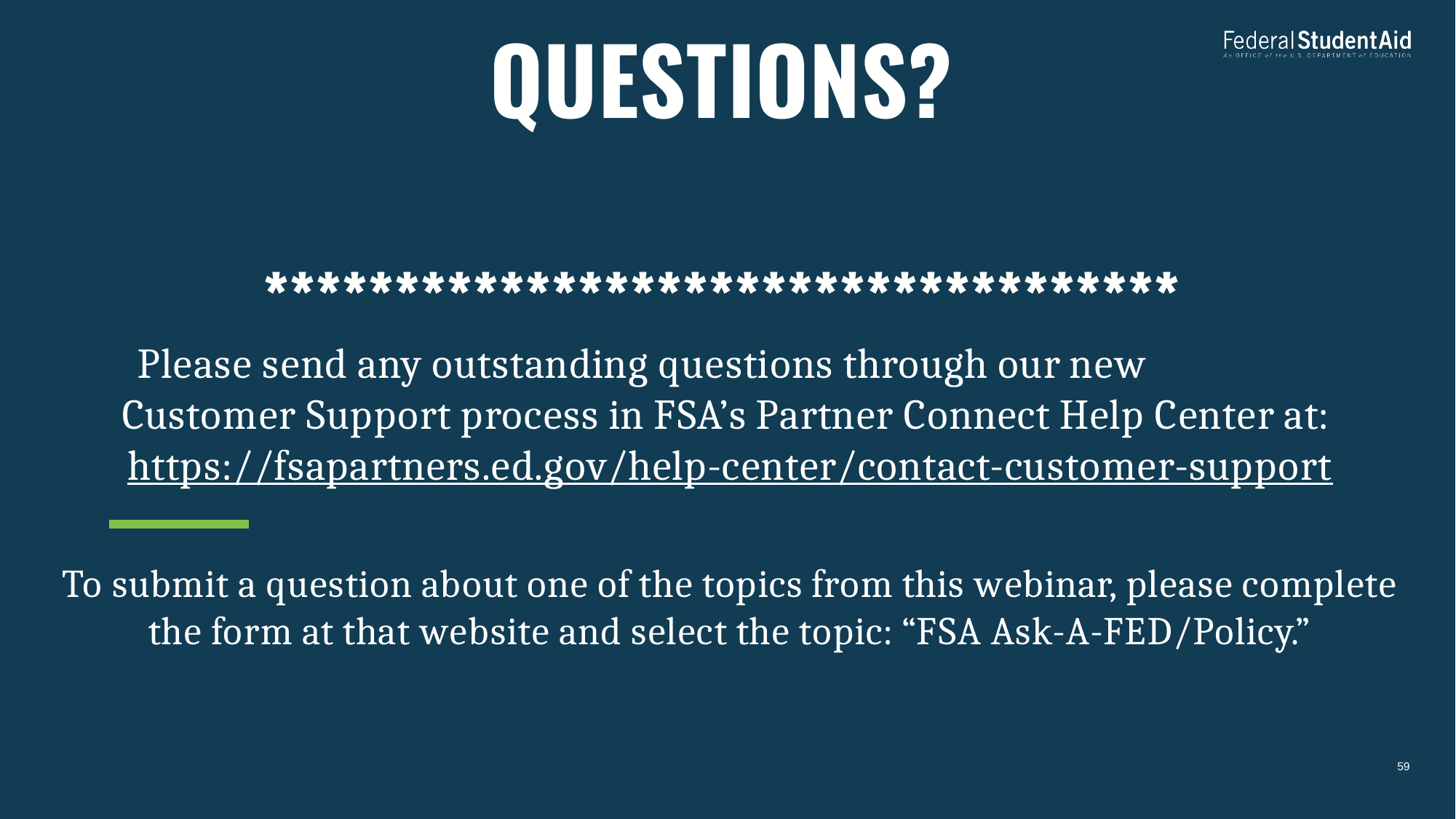

# Questions? ***********************************
Please send any outstanding questions through our new                    Customer Support process in FSA’s Partner Connect Help Center at: https://fsapartners.ed.gov/help-center/contact-customer-support

To submit a question about one of the topics from this webinar, please complete the form at that website and select the topic: “FSA Ask-A-FED/Policy.”
59